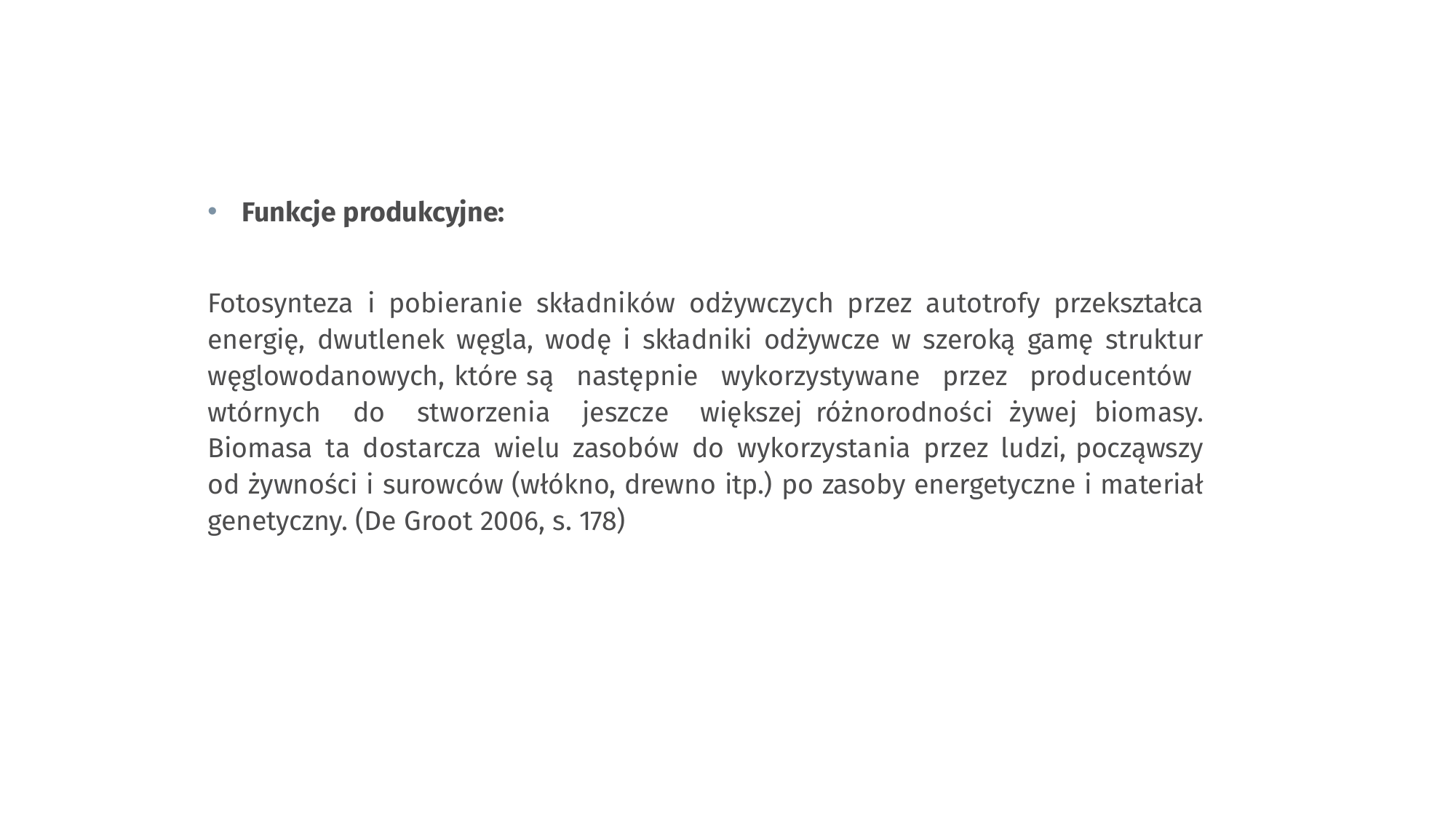

Funkcje produkcyjne:

Fotosynteza i pobieranie składników odżywczych przez autotrofy przekształca energię, dwutlenek węgla, wodę i składniki odżywcze w szeroką gamę struktur węglowodanowych, które są  następnie  wykorzystywane  przez  producentów  wtórnych  do  stworzenia  jeszcze  większej różnorodności żywej biomasy. Biomasa ta dostarcza wielu zasobów do wykorzystania przez ludzi, począwszy od żywności i surowców (włókno, drewno itp.) po zasoby energetyczne i materiał genetyczny. (De Groot 2006, s. 178)